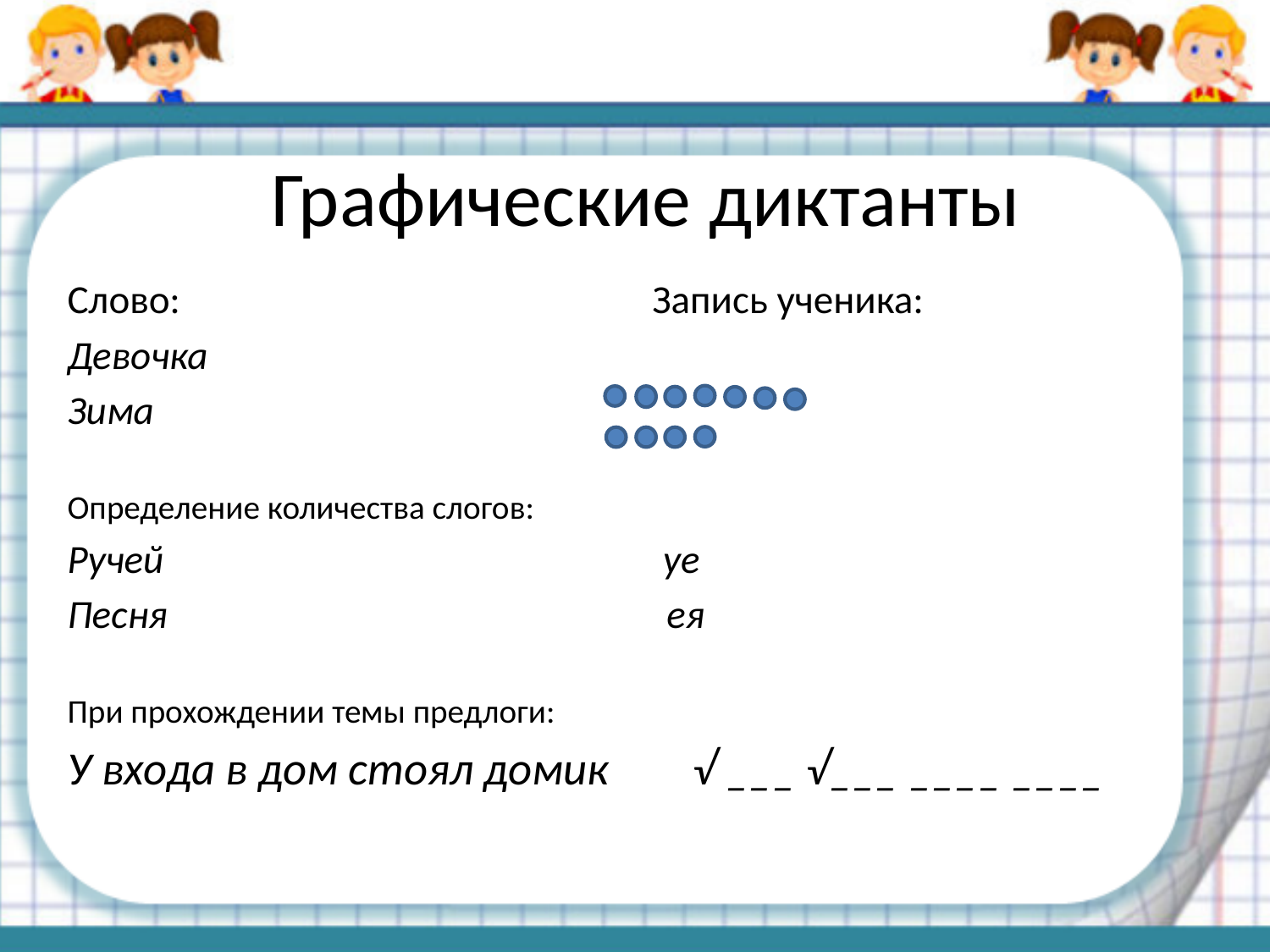

# Графические диктанты

Слово:                                                    Запись ученика:
Девочка
Зима

Определение количества слогов:
Ручей                                                       уе
Песня                                                       ея

При прохождении темы предлоги:
У входа в дом стоял домик        √ ___ √___ ____ ____